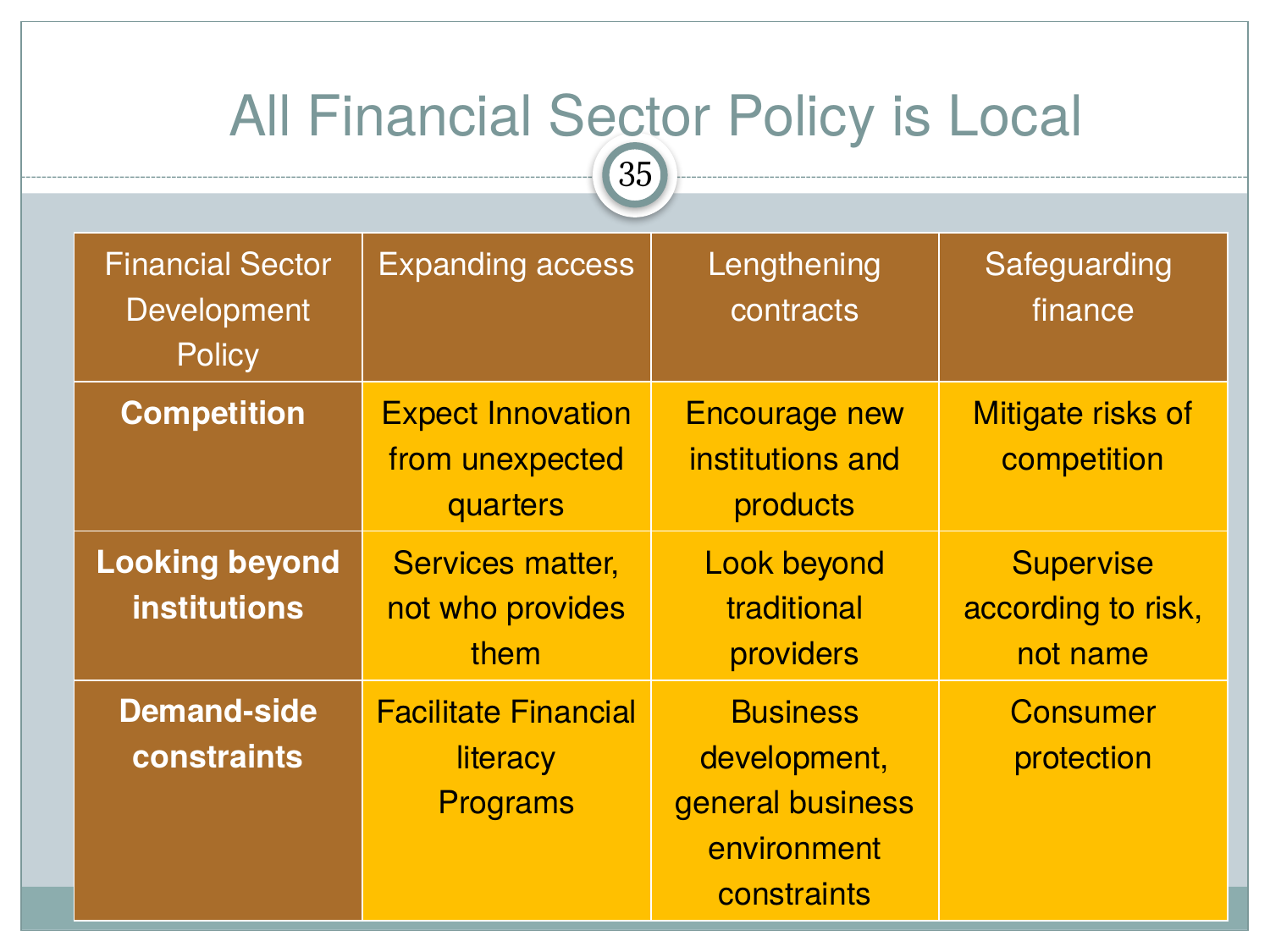

# All Financial Sector Policy is Local
35
| Financial Sector Development Policy | Expanding access | Lengthening contracts | Safeguarding finance |
| --- | --- | --- | --- |
| Competition | Expect Innovation from unexpected quarters | Encourage new institutions and products | Mitigate risks of competition |
| Looking beyond institutions | Services matter, not who provides them | Look beyond traditional providers | Supervise according to risk, not name |
| Demand-side constraints | Facilitate Financial literacy Programs | Business development, general business environment constraints | Consumer protection |